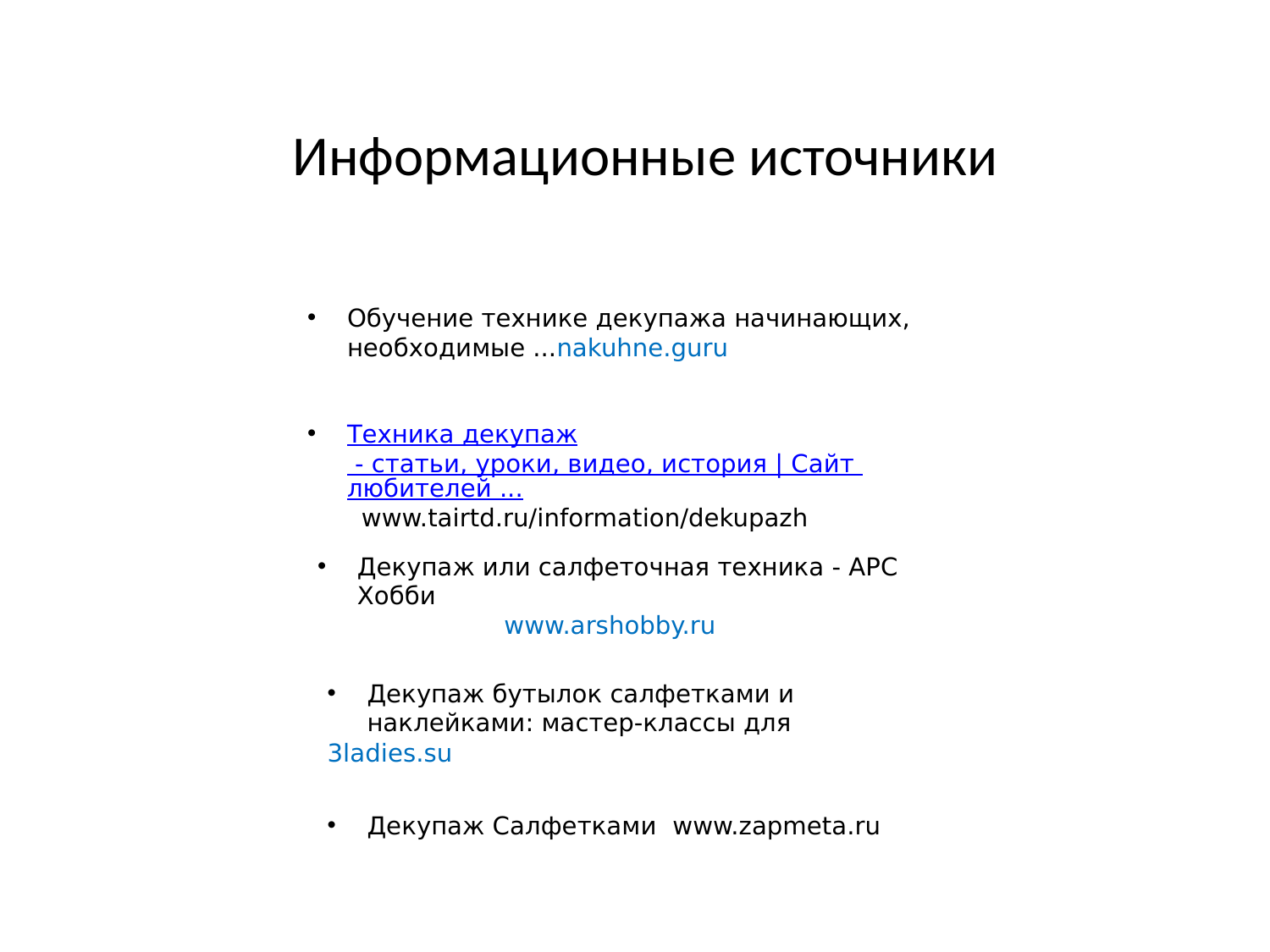

# Информационные источники
Обучение технике декупажа начинающих, необходимые ...nakuhne.guru
Техника декупаж - статьи, уроки, видео, история | Сайт любителей ...
www.tairtd.ru/information/dekupazh
Декупаж или салфеточная техника - АРС Хобби
www.arshobby.ru
Декупаж бутылок салфетками и наклейками: мастер-классы для
3ladies.su
Декупаж Салфетками  www.zapmeta.ru